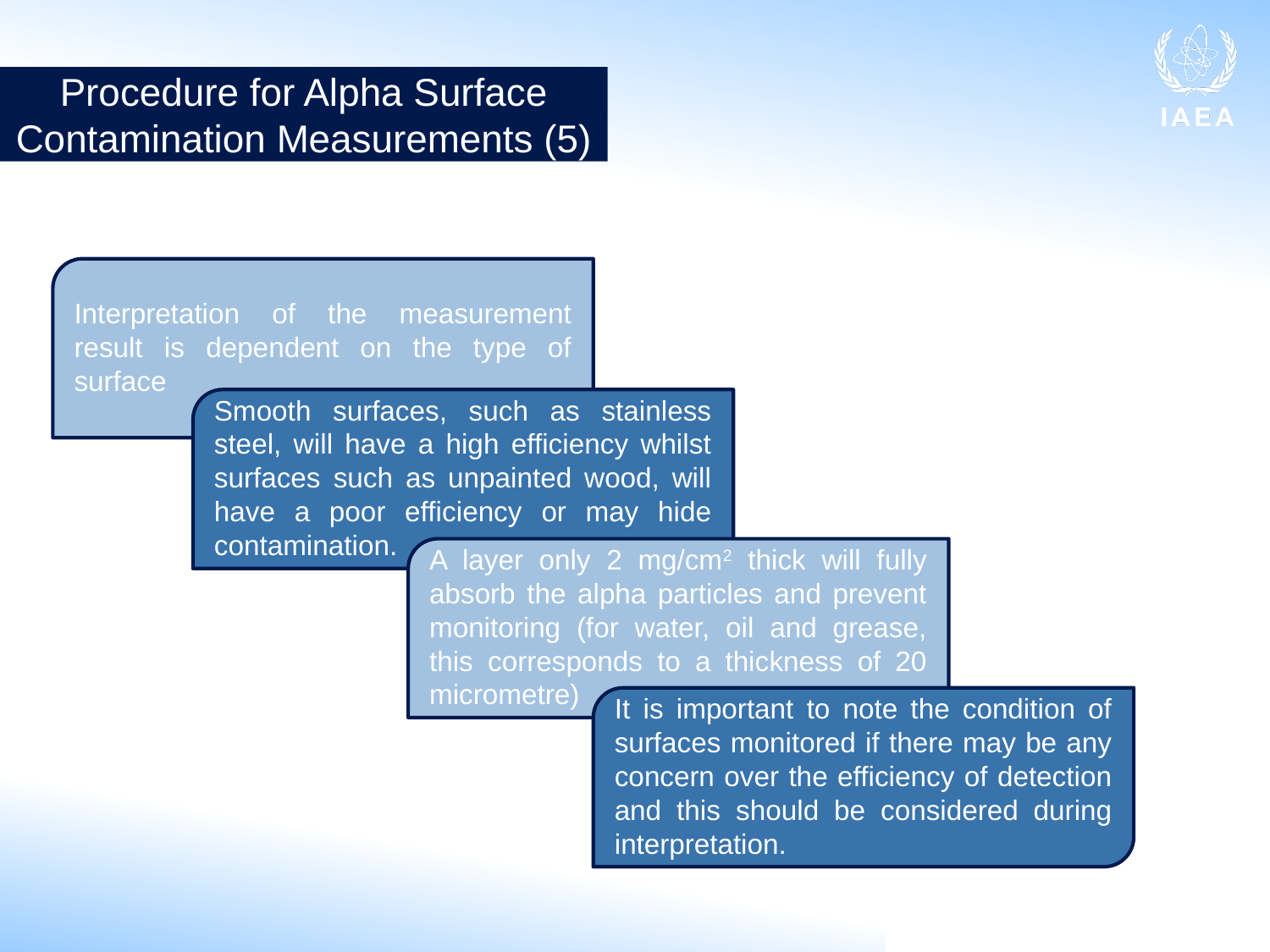

Procedure for Alpha Surface
Contamination Measurements (5)

Interpretation of the measurement result is dependent on the type of surface

Smooth surfaces, such as stainless steel, will have a high efficiency whilst surfaces such as unpainted wood, will have a poor efficiency or may hide contamination.

A layer only 2 mg/cm2 thick will fully absorb the alpha particles and prevent monitoring (for water, oil and grease, this corresponds to a thickness of 20 micrometre)

It is important to note the condition of surfaces monitored if there may be any concern over the efficiency of detection and this should be considered during interpretation.